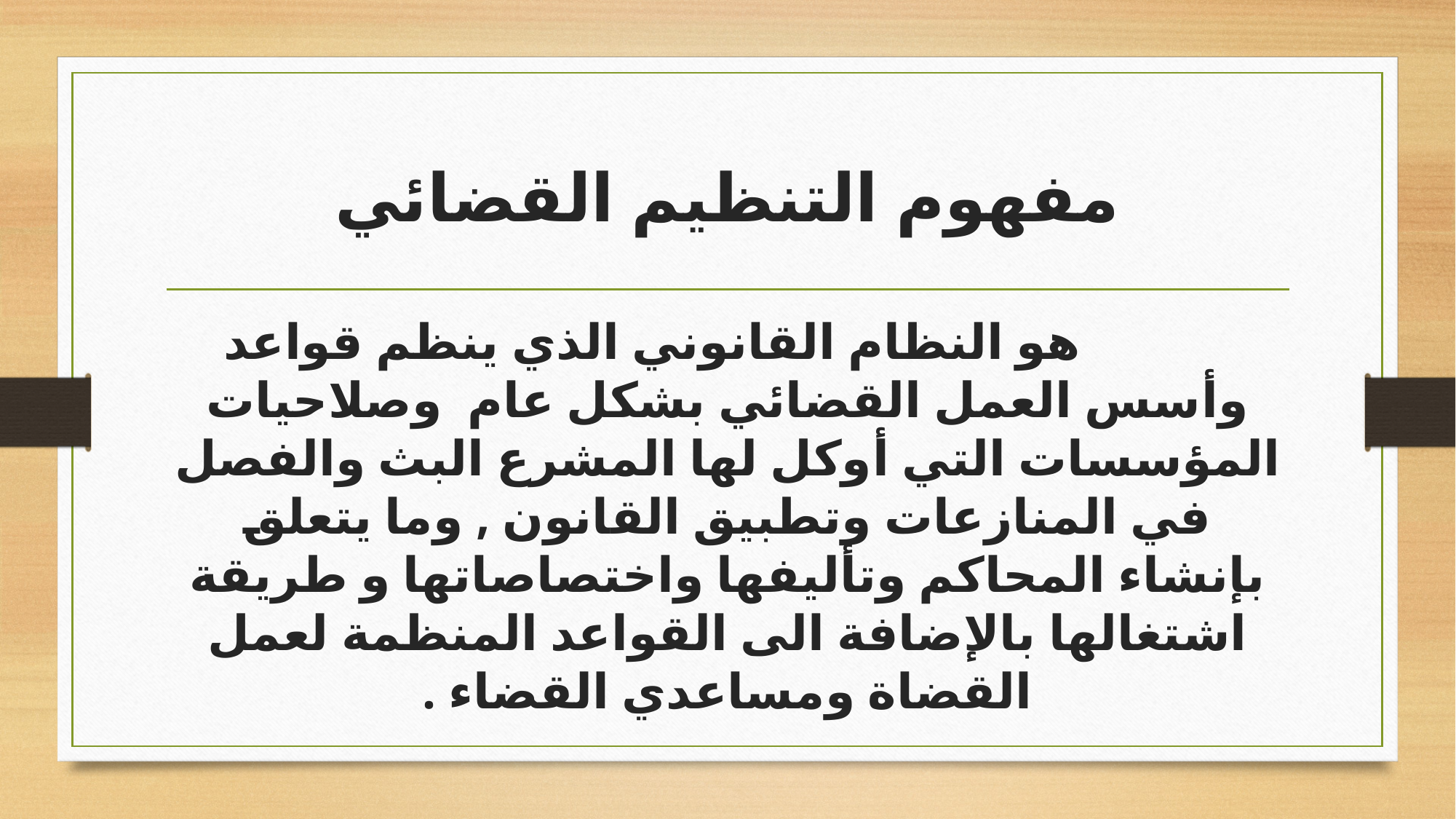

# مفهوم التنظيم القضائي
            هو النظام القانوني الذي ينظم قواعد وأسس العمل القضائي بشكل عام  وصلاحيات المؤسسات التي أوكل لها المشرع البث والفصل في المنازعات وتطبيق القانون , وما يتعلق بإنشاء المحاكم وتأليفها واختصاصاتها و طريقة اشتغالها بالإضافة الى القواعد المنظمة لعمل القضاة ومساعدي القضاء .